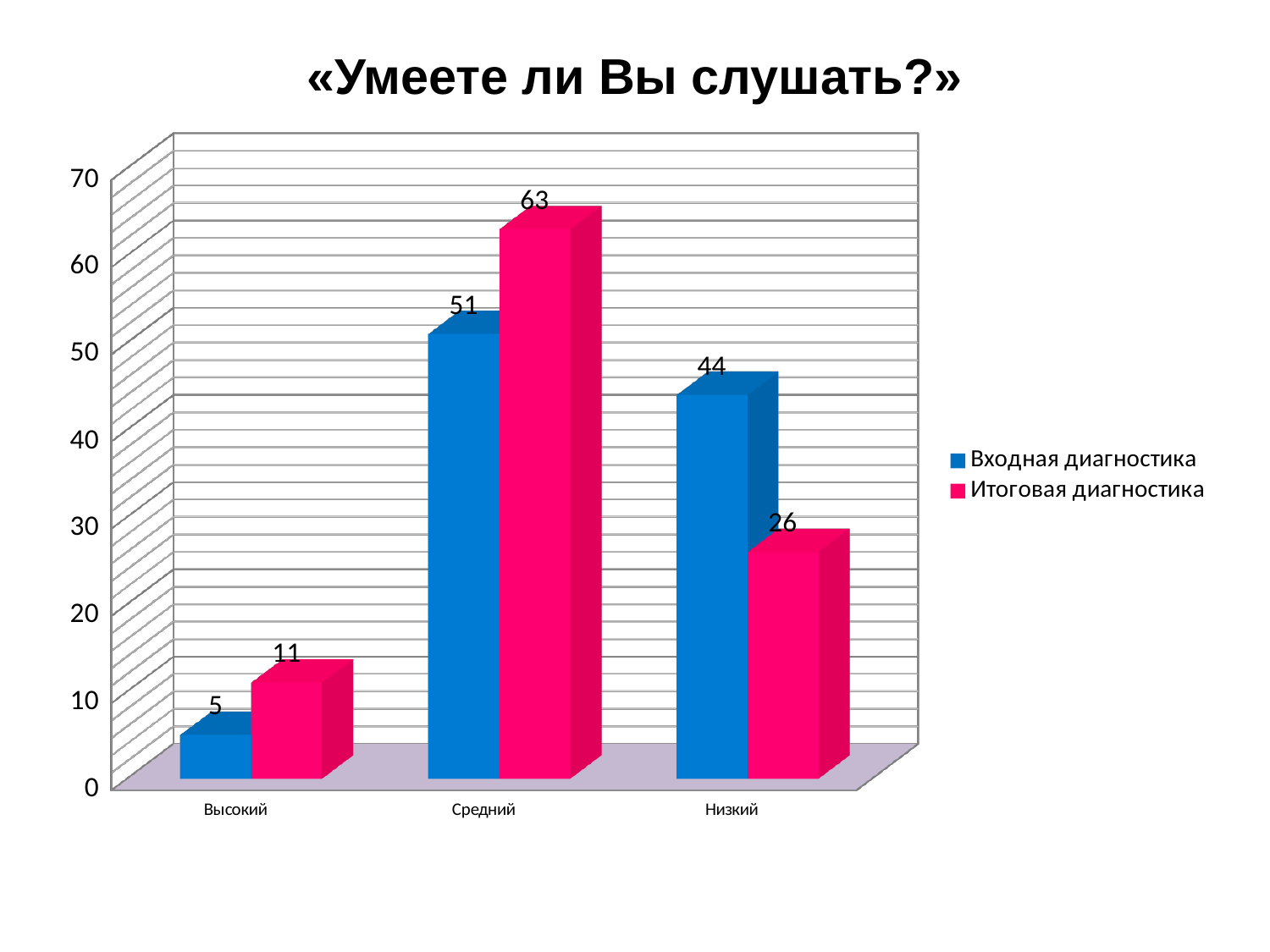

# «Умеете ли Вы слушать?»

[unsupported chart]